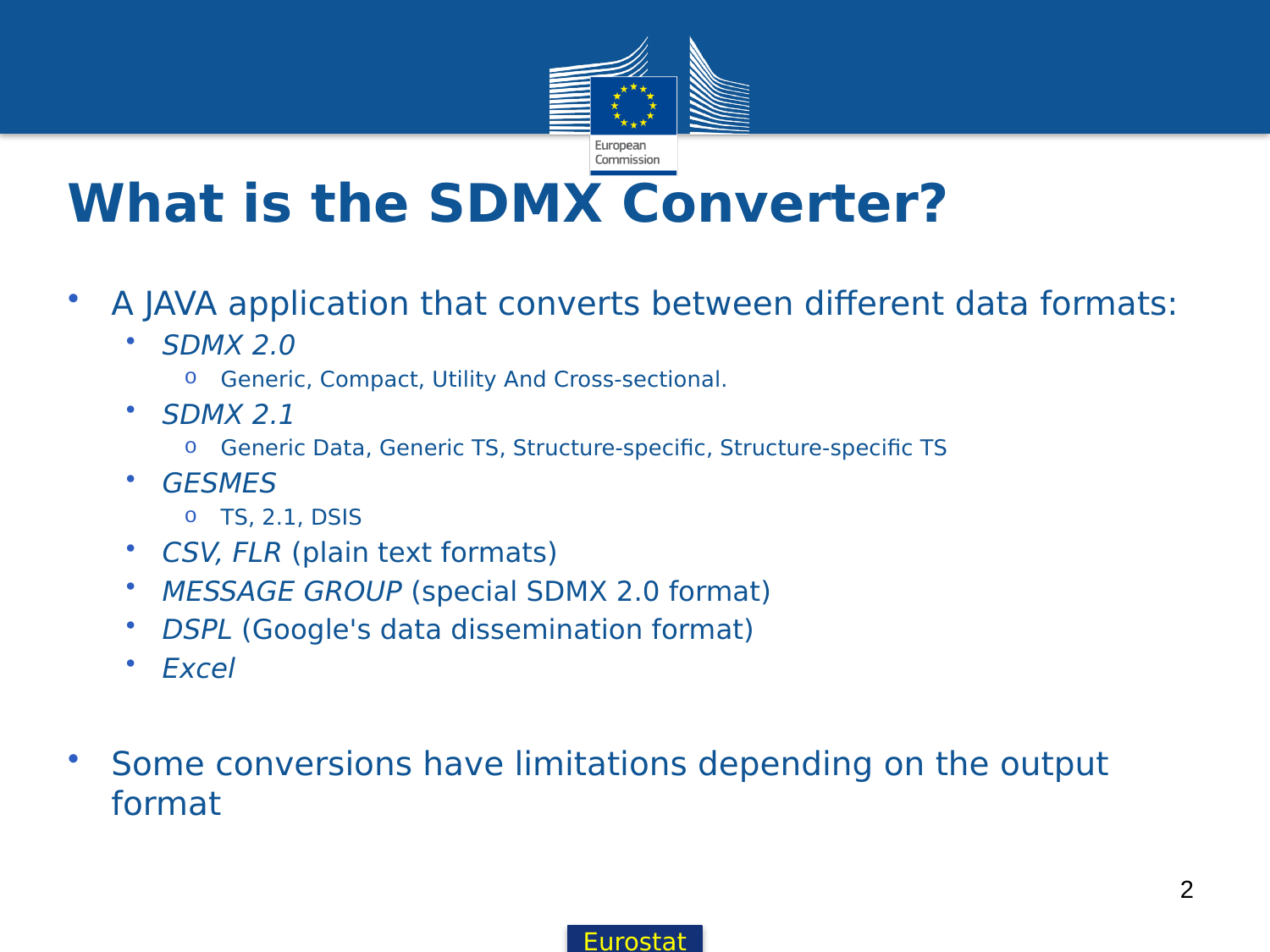

# What is the SDMX Converter?
A JAVA application that converts between different data formats:
SDMX 2.0
Generic, Compact, Utility And Cross-sectional.
SDMX 2.1
Generic Data, Generic TS, Structure-specific, Structure-specific TS
GESMES
TS, 2.1, DSIS
CSV, FLR (plain text formats)
MESSAGE GROUP (special SDMX 2.0 format)
DSPL (Google's data dissemination format)
Excel

Some conversions have limitations depending on the output format
2